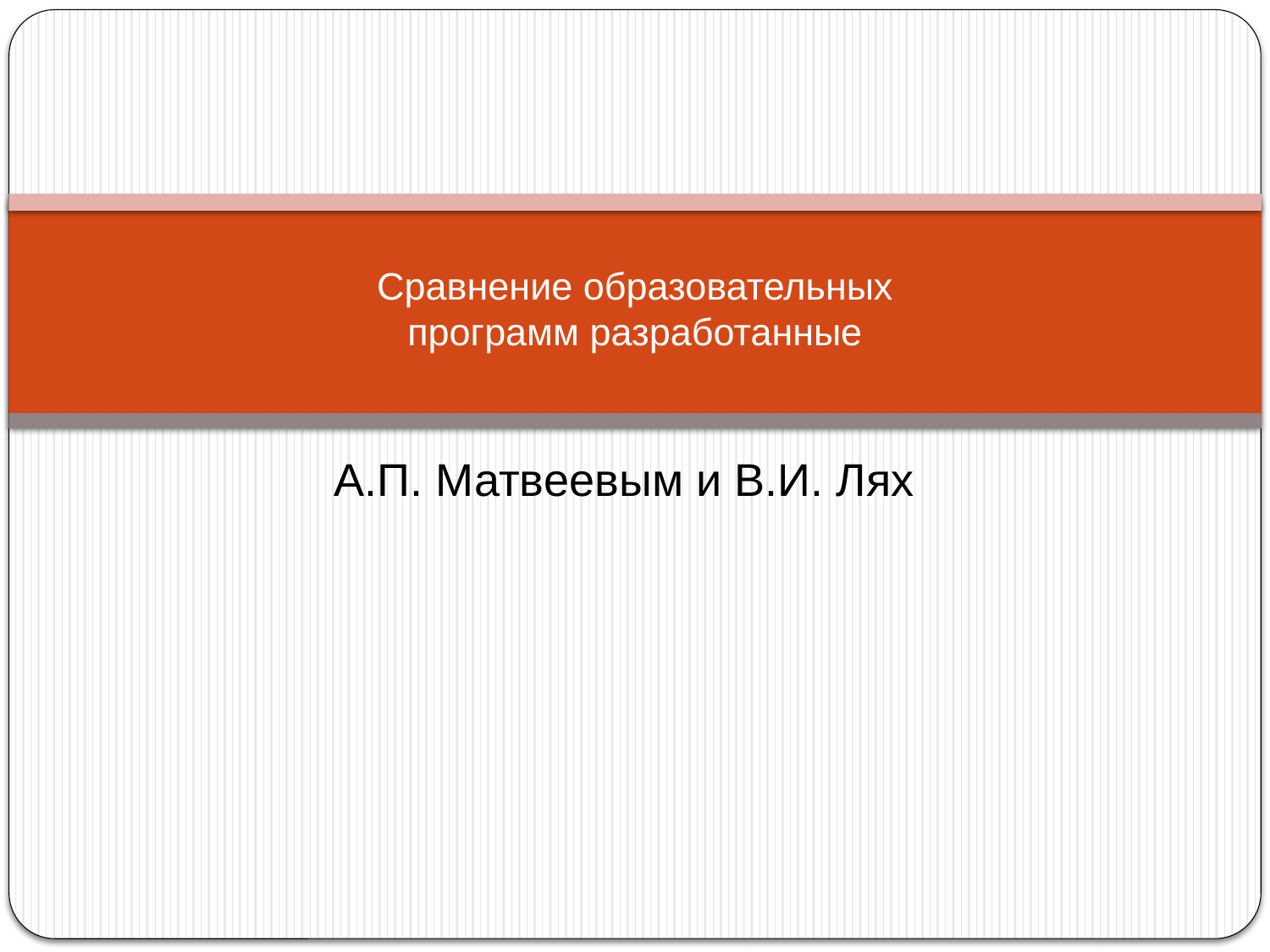

# Сравнение образовательных программ разработанные
А.П. Матвеевым и В.И. Лях